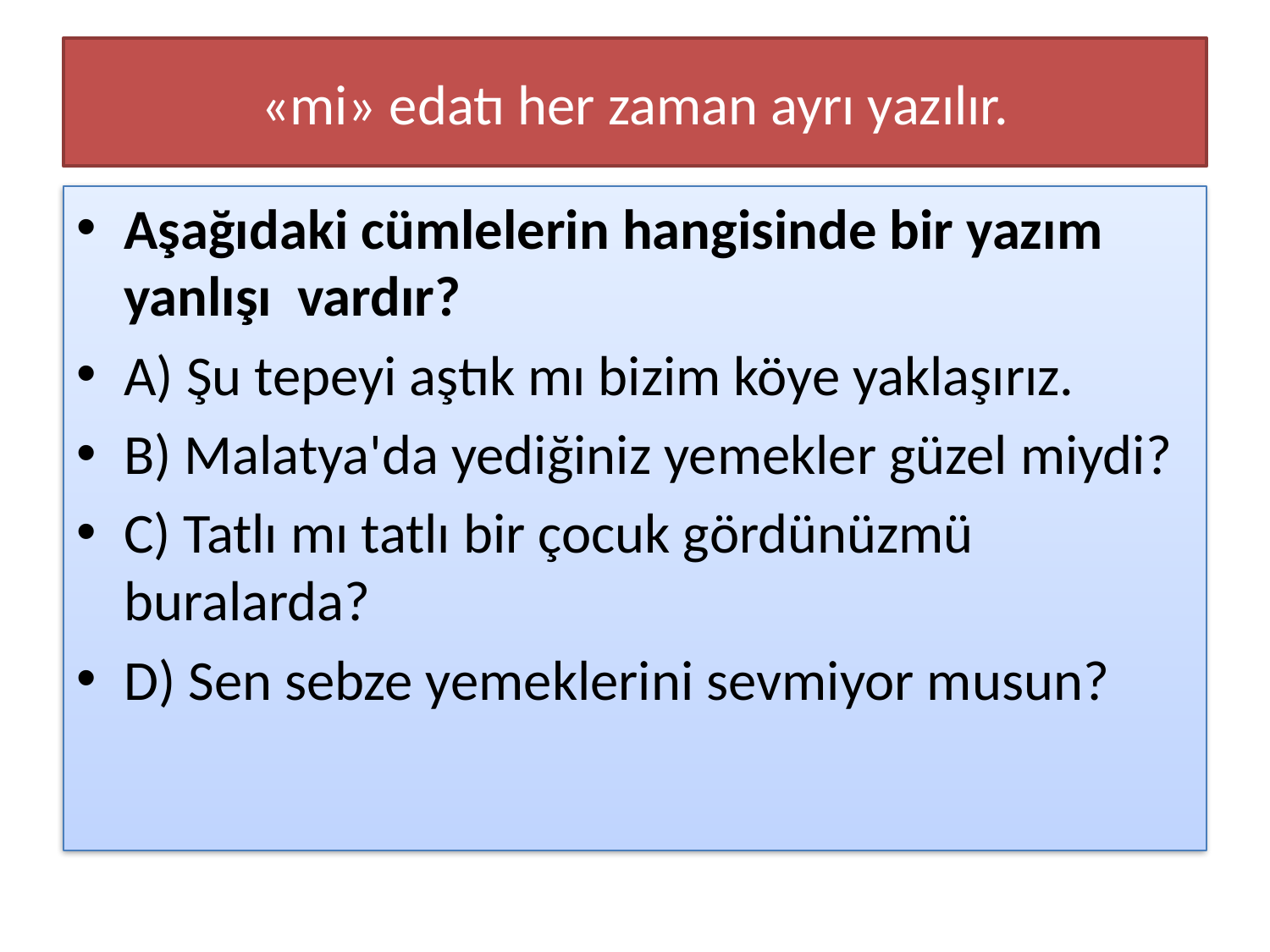

# «mi» edatı her zaman ayrı yazılır.
Aşağıdaki cümlelerin hangisinde bir yazım yanlışı  vardır?
A) Şu tepeyi aştık mı bizim köye yaklaşırız.
B) Malatya'da yediğiniz yemekler güzel miydi?
C) Tatlı mı tatlı bir çocuk gördünüzmü buralarda?
D) Sen sebze yemeklerini sevmiyor musun?